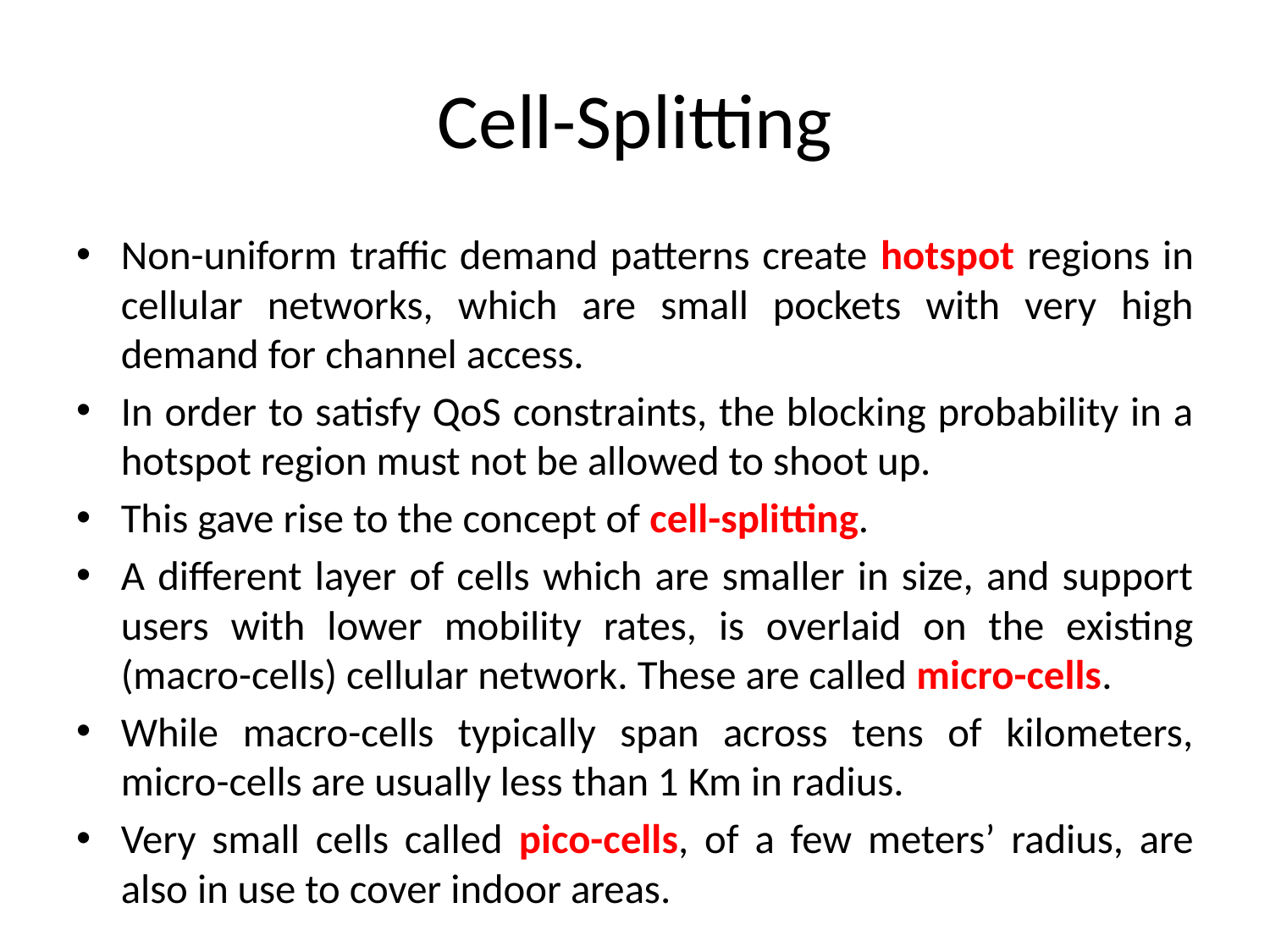

# Cell-Splitting
Non-uniform traffic demand patterns create hotspot regions in cellular networks, which are small pockets with very high demand for channel access.
In order to satisfy QoS constraints, the blocking probability in a hotspot region must not be allowed to shoot up.
This gave rise to the concept of cell-splitting.
A different layer of cells which are smaller in size, and support users with lower mobility rates, is overlaid on the existing (macro-cells) cellular network. These are called micro-cells.
While macro-cells typically span across tens of kilometers, micro-cells are usually less than 1 Km in radius.
Very small cells called pico-cells, of a few meters’ radius, are also in use to cover indoor areas.